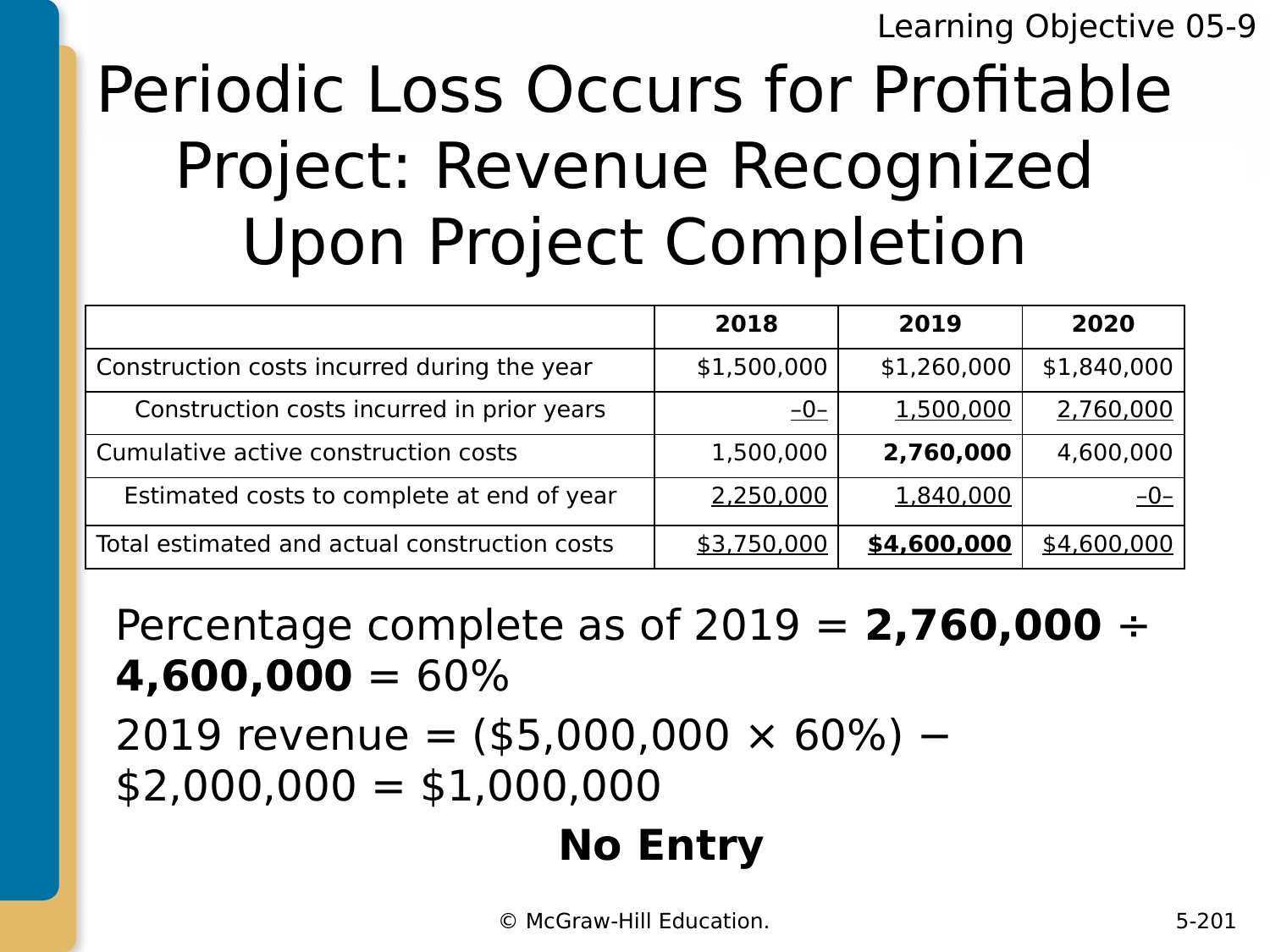

Learning Objective 05-9
# Periodic Loss Occurs for Profitable Project: Revenue Recognized Upon Project Completion
|  | 2018 | 2019 | 2020 |
| --- | --- | --- | --- |
| Construction costs incurred during the year | $1,500,000 | $1,260,000 | $1,840,000 |
| Construction costs incurred in prior years | –0– | 1,500,000 | 2,760,000 |
| Cumulative active construction costs | 1,500,000 | 2,760,000 | 4,600,000 |
| Estimated costs to complete at end of year | 2,250,000 | 1,840,000 | –0– |
| Total estimated and actual construction costs | $3,750,000 | $4,600,000 | $4,600,000 |
Percentage complete as of 2019 = 2,760,000 ÷ 4,600,000 = 60%
2019 revenue = ($5,000,000 × 60%) − $2,000,000 = $1,000,000
No Entry